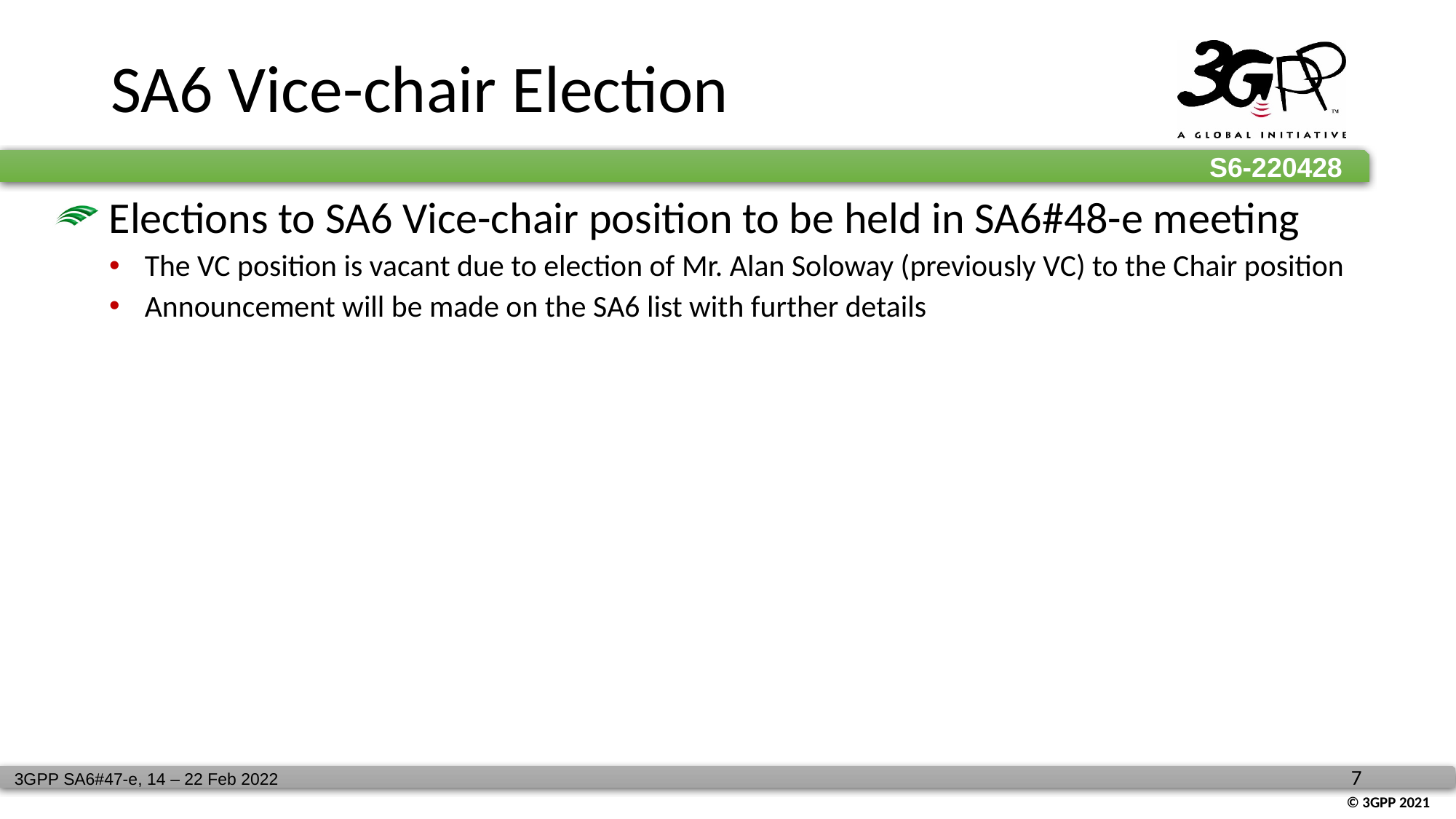

# SA6 Vice-chair Election
 Elections to SA6 Vice-chair position to be held in SA6#48-e meeting
The VC position is vacant due to election of Mr. Alan Soloway (previously VC) to the Chair position
Announcement will be made on the SA6 list with further details